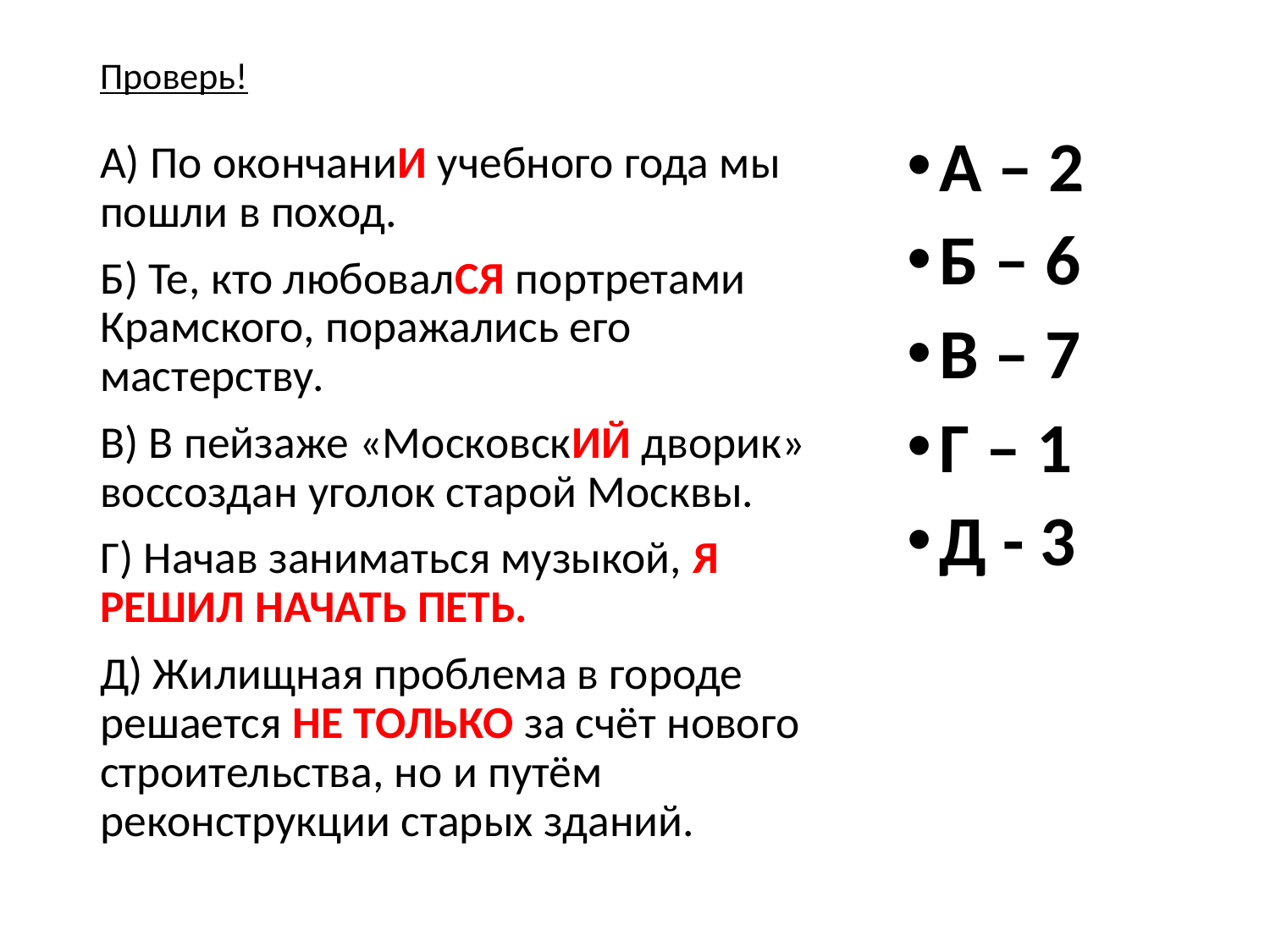

# Проверь!
А – 2
Б – 6
В – 7
Г – 1
Д - 3
А) По окончаниИ учебного года мы пошли в поход.
Б) Те, кто любовалСЯ портретами Крамского, поражались его мастерству.
В) В пейзаже «МосковскИЙ дворик» воссоздан уголок старой Москвы.
Г) Начав заниматься музыкой, Я РЕШИЛ НАЧАТЬ ПЕТЬ.
Д) Жилищная проблема в городе  решается НЕ ТОЛЬКО за счёт нового строительства, но и путём реконструкции старых зданий.